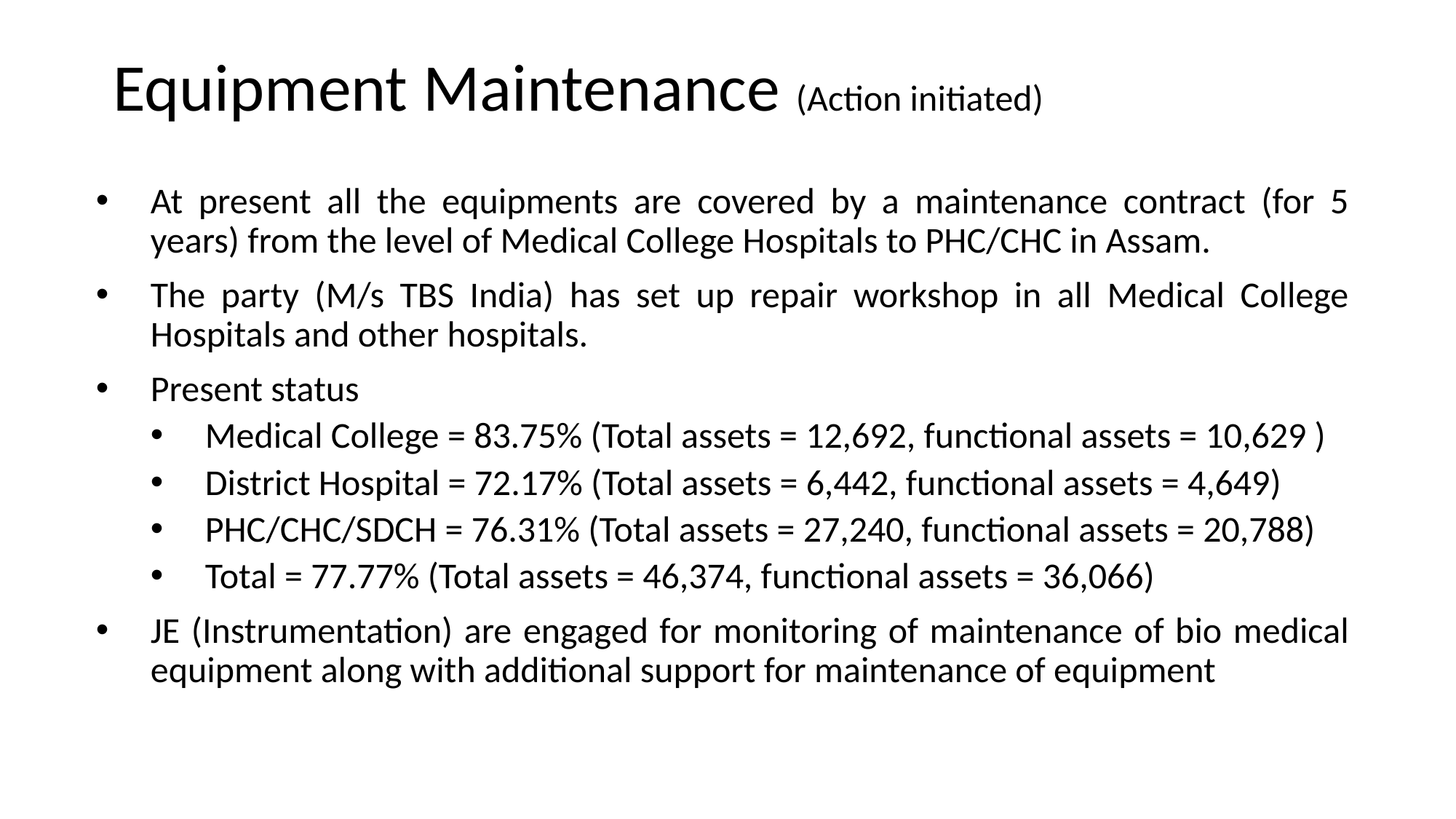

# Equipment Maintenance (Action initiated)
At present all the equipments are covered by a maintenance contract (for 5 years) from the level of Medical College Hospitals to PHC/CHC in Assam.
The party (M/s TBS India) has set up repair workshop in all Medical College Hospitals and other hospitals.
Present status
Medical College = 83.75% (Total assets = 12,692, functional assets = 10,629 )
District Hospital = 72.17% (Total assets = 6,442, functional assets = 4,649)
PHC/CHC/SDCH = 76.31% (Total assets = 27,240, functional assets = 20,788)
Total = 77.77% (Total assets = 46,374, functional assets = 36,066)
JE (Instrumentation) are engaged for monitoring of maintenance of bio medical equipment along with additional support for maintenance of equipment